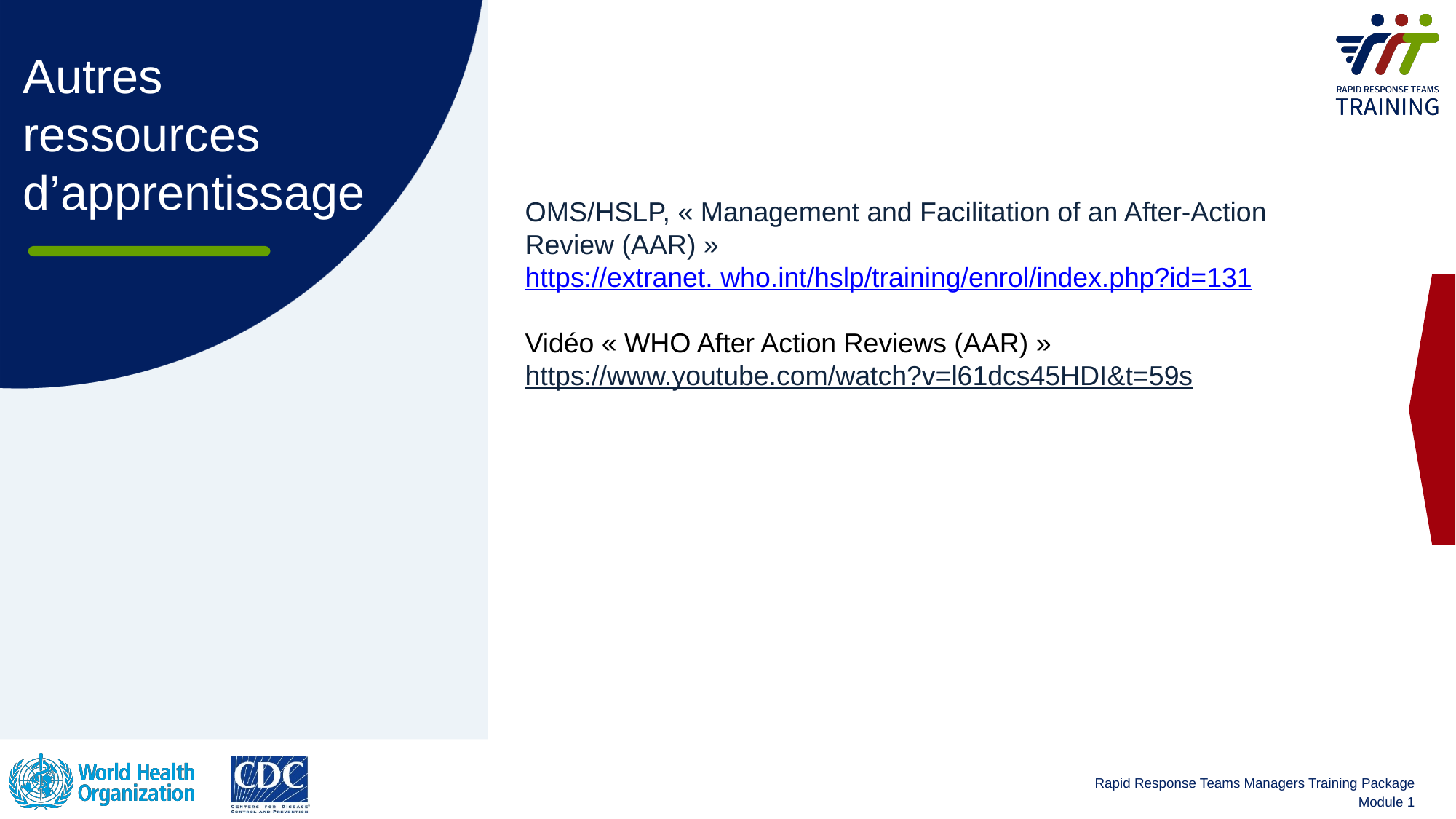

OMS/HSLP​, « Management and Facilitation of an After-Action Review (AAR) »
https://extranet. who.int/hslp/training/enrol/index.php?id=131

Vidéo « WHO After Action Reviews (AAR) »
https://www.youtube.com/watch?v=l61dcs45HDI&t=59s